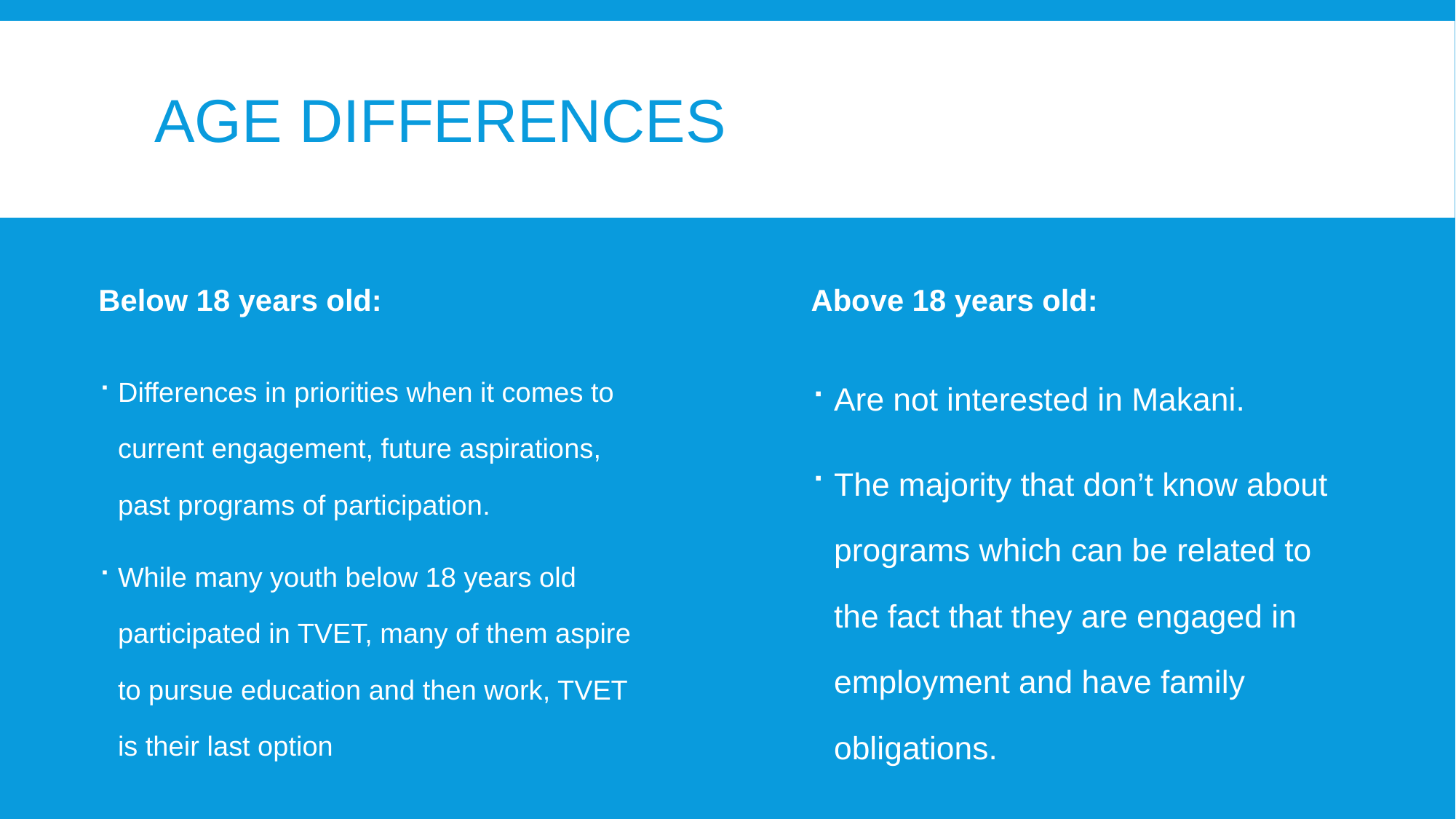

# Age Differences
Below 18 years old:
Above 18 years old:
Differences in priorities when it comes to current engagement, future aspirations, past programs of participation.
While many youth below 18 years old participated in TVET, many of them aspire to pursue education and then work, TVET is their last option

Are not interested in Makani.
The majority that don’t know about programs which can be related to the fact that they are engaged in employment and have family obligations.